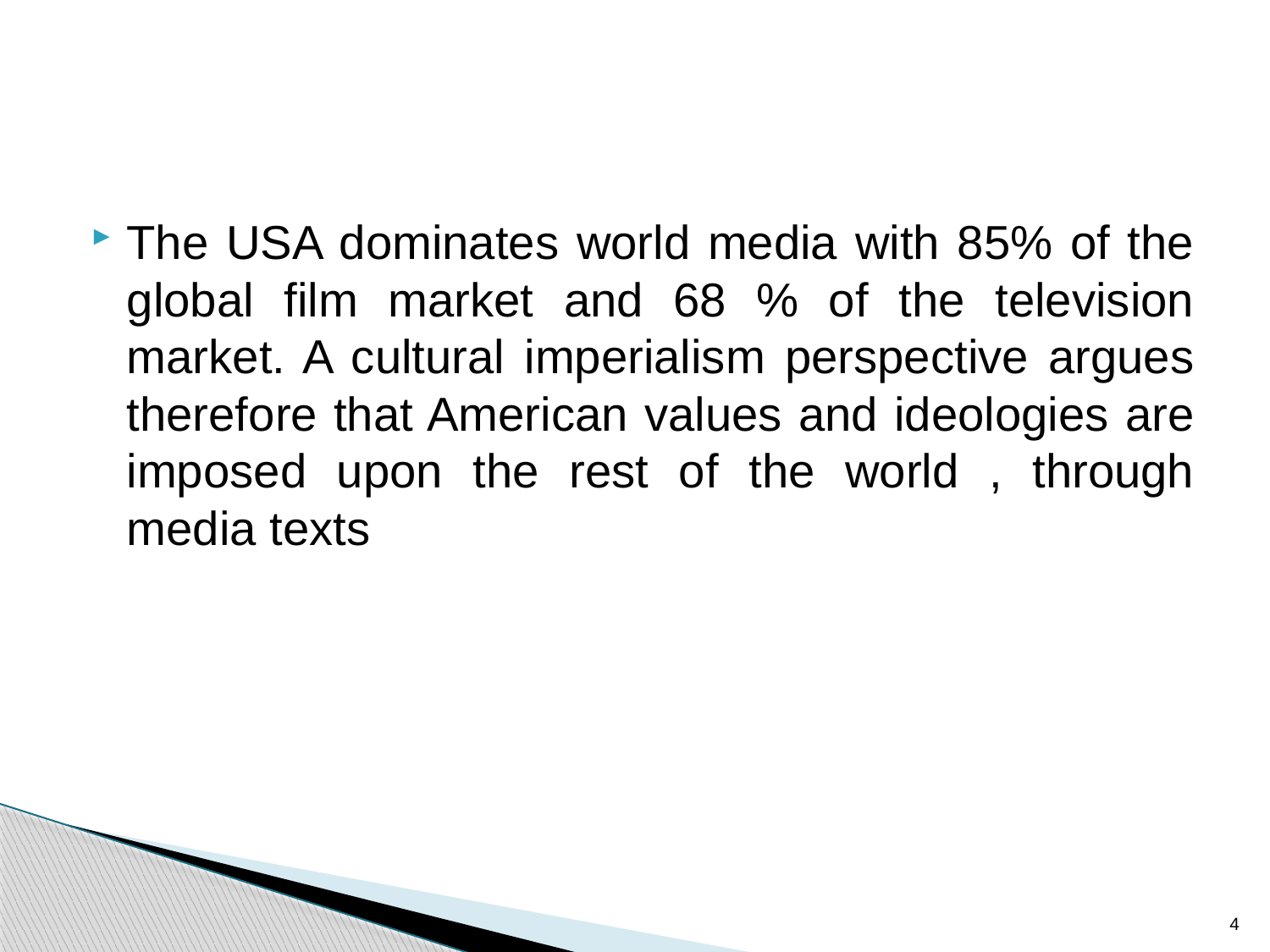

#
The USA dominates world media with 85% of the global film market and 68 % of the television market. A cultural imperialism perspective argues therefore that American values and ideologies are imposed upon the rest of the world , through media texts

4